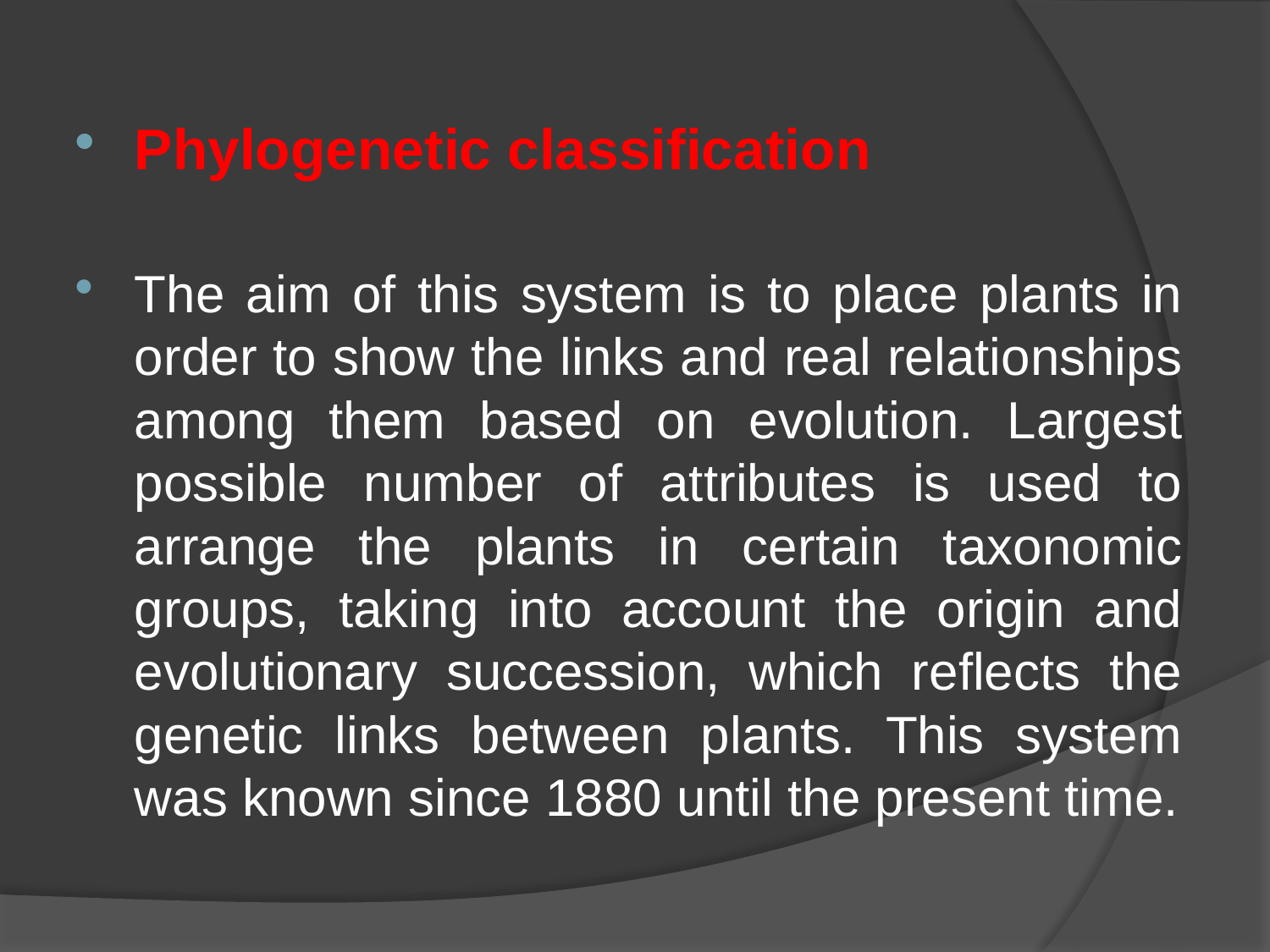

Phylogenetic classification

The aim of this system is to place plants in order to show the links and real relationships among them based on evolution. Largest possible number of attributes is used to arrange the plants in certain taxonomic groups, taking into account the origin and evolutionary succession, which reflects the genetic links between plants. This system was known since 1880 until the present time.